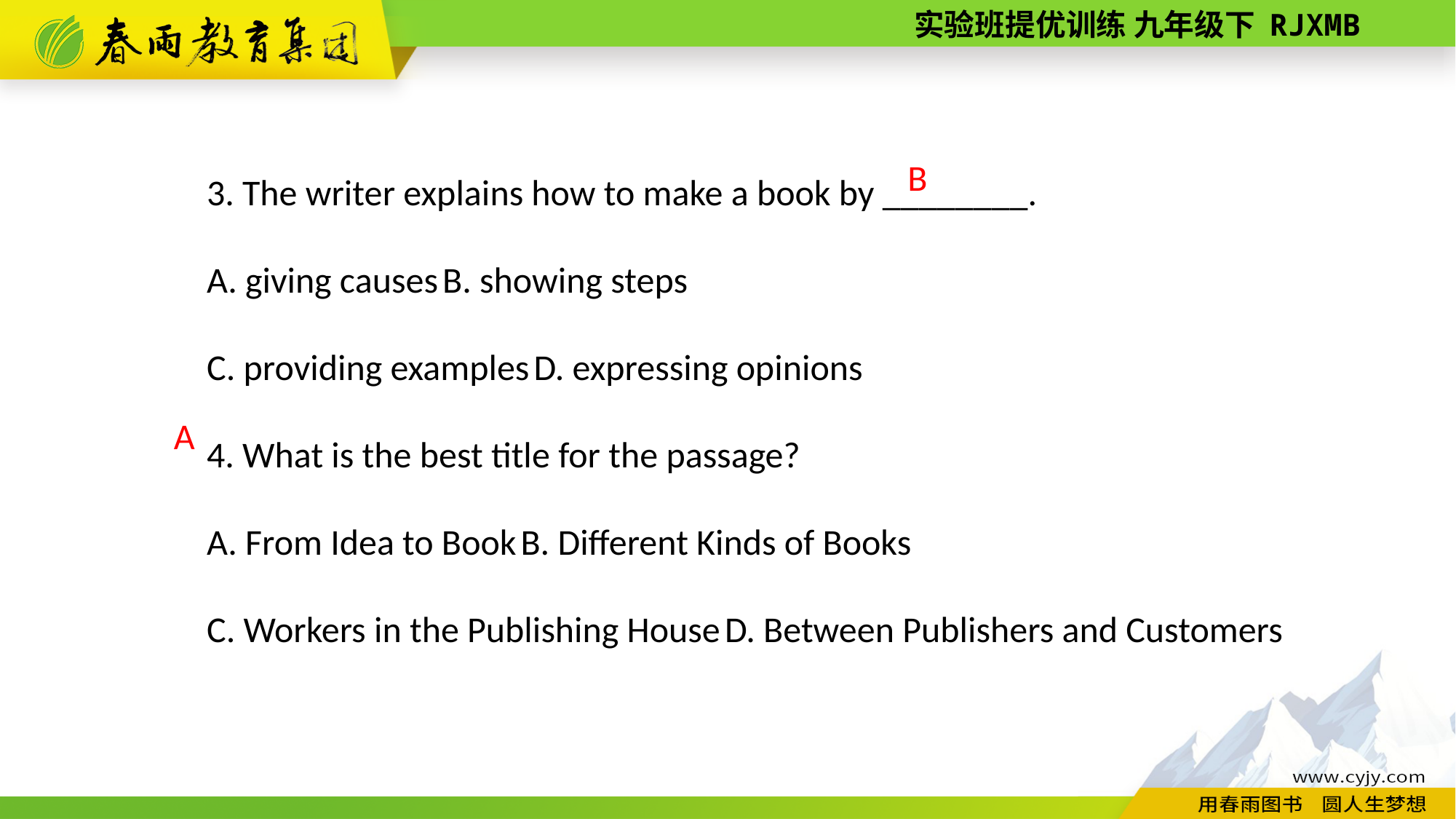

3. The writer explains how to make a book by ________.
A. giving causes B. showing steps
C. providing examples D. expressing opinions
4. What is the best title for the passage?
A. From Idea to Book B. Different Kinds of Books
C. Workers in the Publishing House D. Between Publishers and Customers
B
A